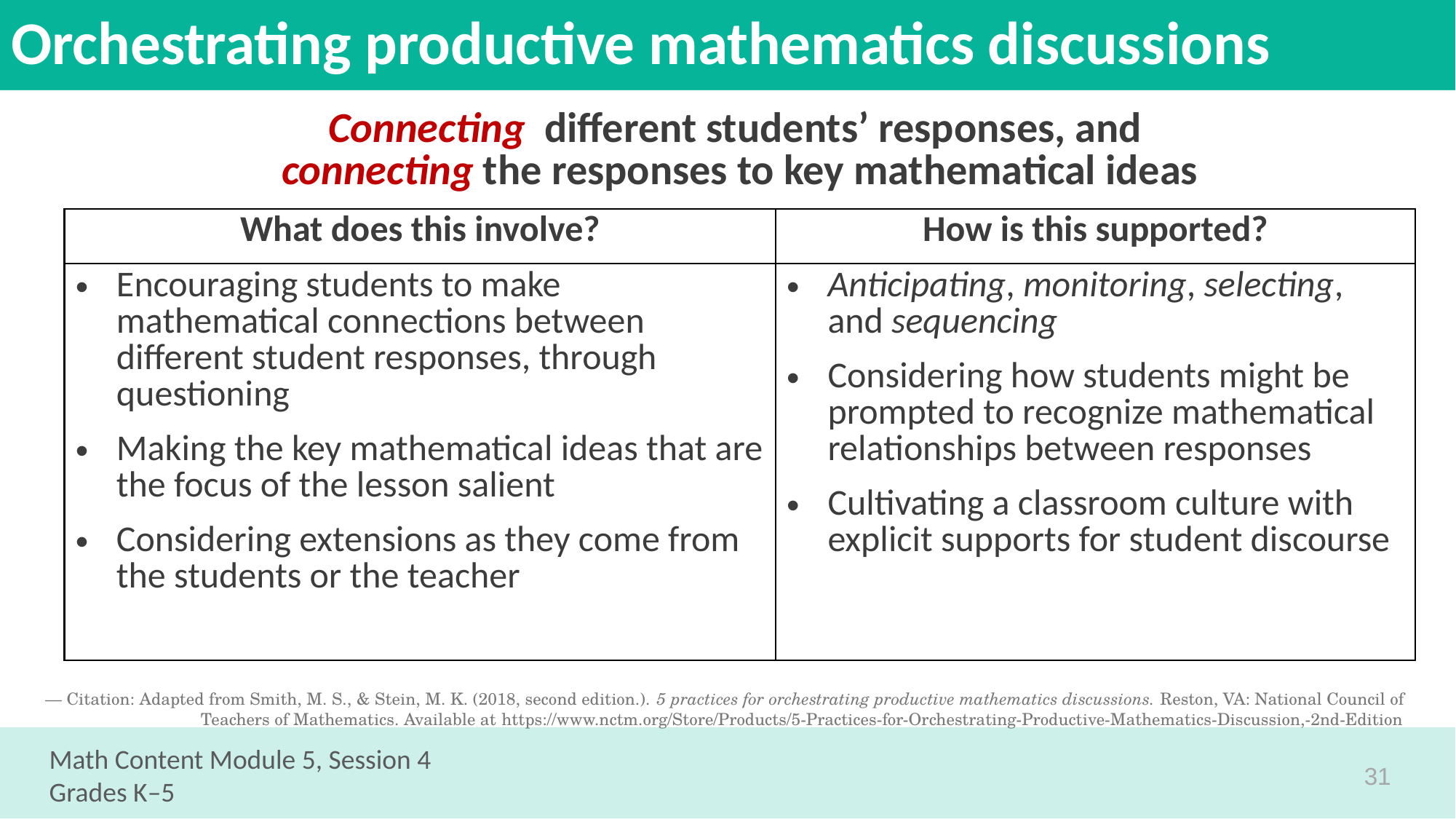

# Orchestrating productive mathematics discussions
| Connecting different students’ responses, and connecting the responses to key mathematical ideas |  |
| --- | --- |
| What does this involve? | How is this supported? |
| Encouraging students to make mathematical connections between different student responses, through questioning Making the key mathematical ideas that are the focus of the lesson salient Considering extensions as they come from the students or the teacher | Anticipating, monitoring, selecting, and sequencing Considering how students might be prompted to recognize mathematical relationships between responses Cultivating a classroom culture with explicit supports for student discourse |
— Citation: Adapted from Smith, M. S., & Stein, M. K. (2018, second edition.). 5 practices for orchestrating productive mathematics discussions. Reston, VA: National Council of Teachers of Mathematics. Available at https://www.nctm.org/Store/Products/5-Practices-for-Orchestrating-Productive-Mathematics-Discussion,-2nd-Edition
Math Content Module 5, Session 4
Grades K–5
31